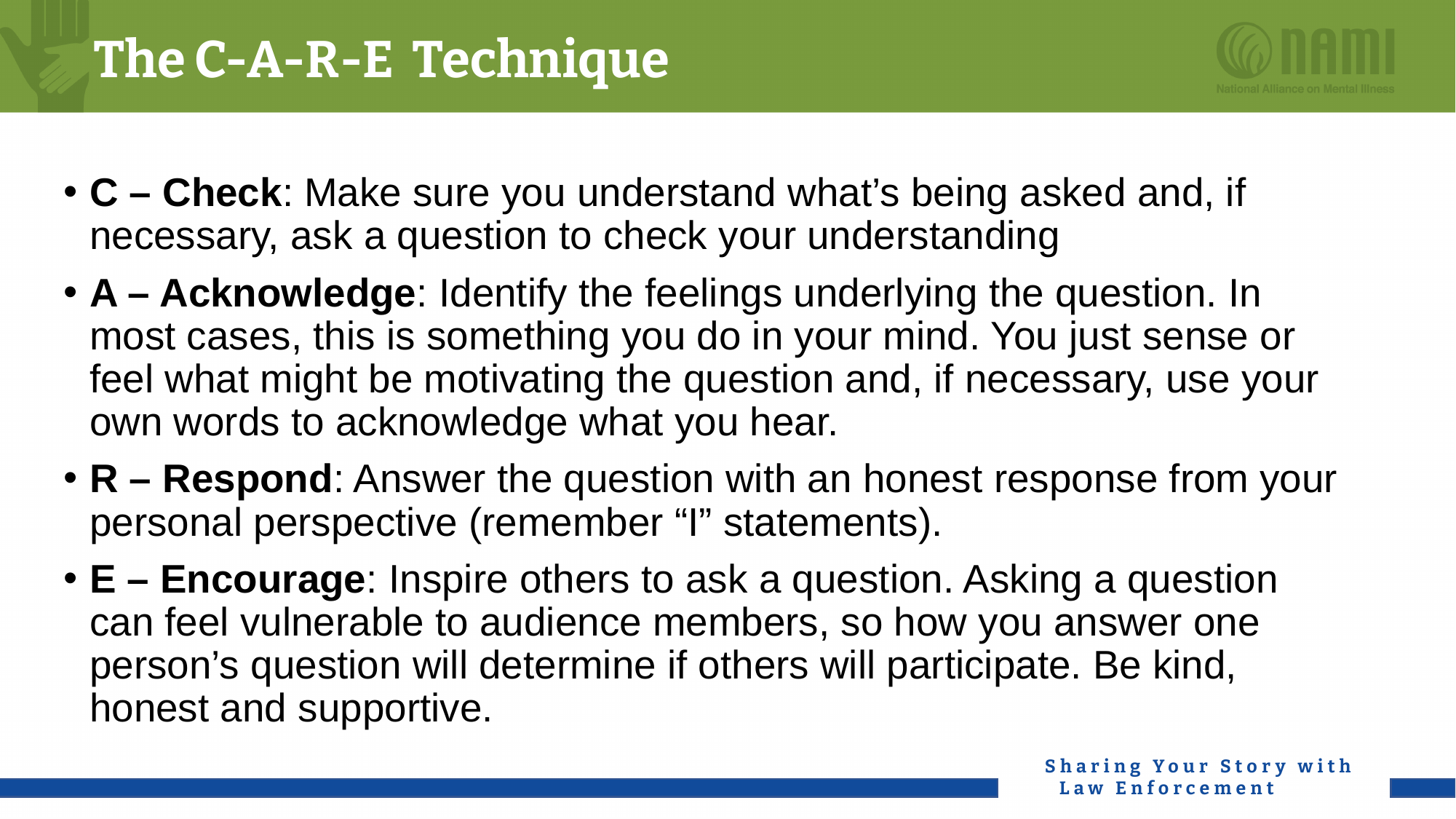

# The C-A-R-E  Technique
C – Check: Make sure you understand what’s being asked and, if necessary, ask a question to check your understanding
A – Acknowledge: Identify the feelings underlying the question. In most cases, this is something you do in your mind. You just sense or feel what might be motivating the question and, if necessary, use your own words to acknowledge what you hear.
R – Respond: Answer the question with an honest response from your personal perspective (remember “I” statements).
E – Encourage: Inspire others to ask a question. Asking a question can feel vulnerable to audience members, so how you answer one person’s question will determine if others will participate. Be kind, honest and supportive.
Sharing Your Story with
Law Enforcement